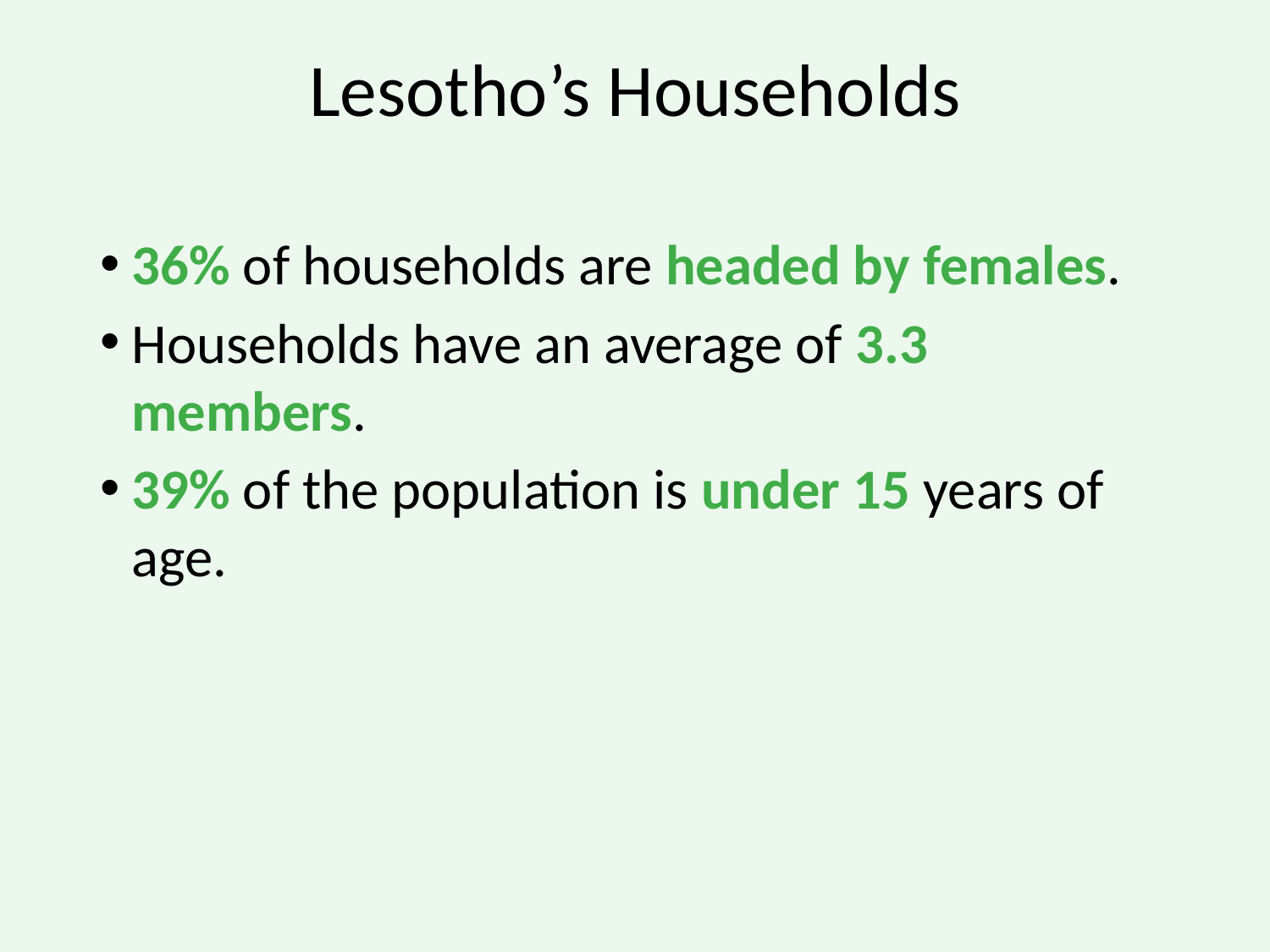

# Lesotho’s Households
36% of households are headed by females.
Households have an average of 3.3 members.
39% of the population is under 15 years of age.